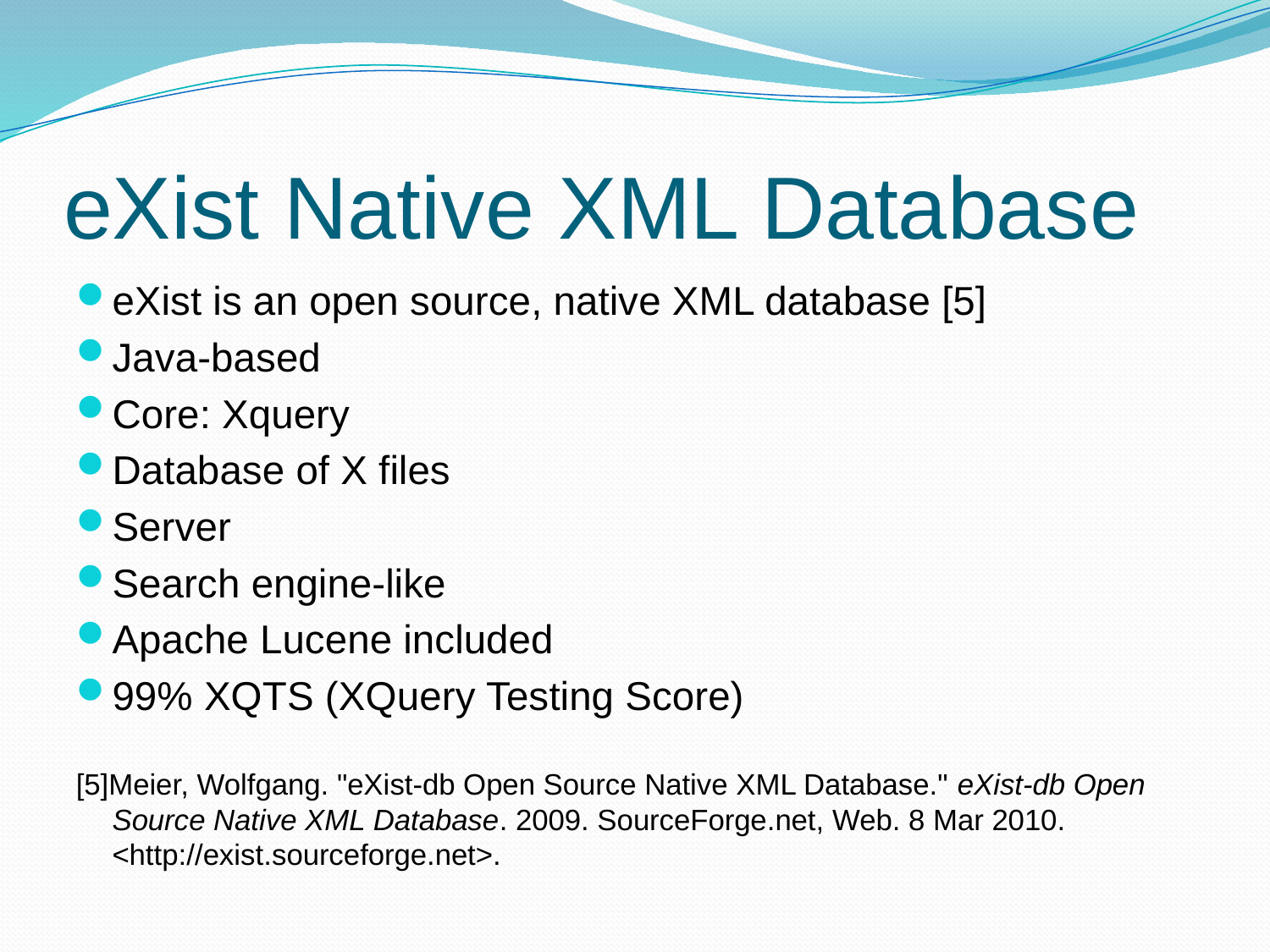

# eXist Native XML Database
eXist is an open source, native XML database [5]
Java-based
Core: Xquery
Database of X files
Server
Search engine-like
Apache Lucene included
99% XQTS (XQuery Testing Score)

[5]Meier, Wolfgang. "eXist-db Open Source Native XML Database." eXist-db Open Source Native XML Database. 2009. SourceForge.net, Web. 8 Mar 2010. <http://exist.sourceforge.net>.